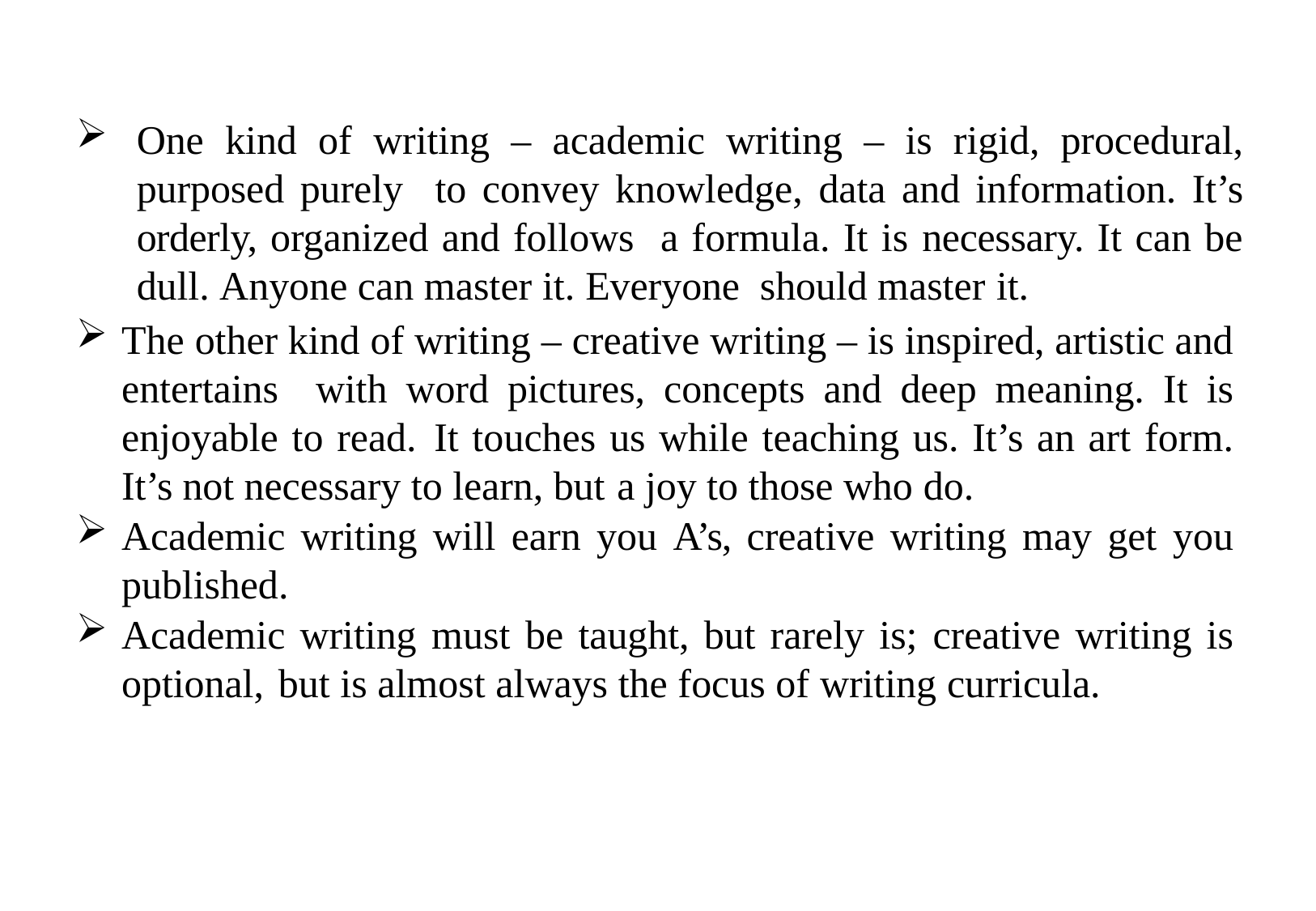

# One kind of writing – academic writing – is rigid, procedural, purposed purely  to convey knowledge, data and information. It’s orderly, organized and follows  a formula. It is necessary. It can be dull. Anyone can master it. Everyone  should master it.
The other kind of writing – creative writing – is inspired, artistic and entertains  with word pictures, concepts and deep meaning. It is enjoyable to read. It touches us while teaching us. It’s an art form. It’s not necessary to learn, but a joy to those who do.
Academic writing will earn you A’s, creative writing may get you published.
Academic writing must be taught, but rarely is; creative writing is optional, but is almost always the focus of writing curricula.